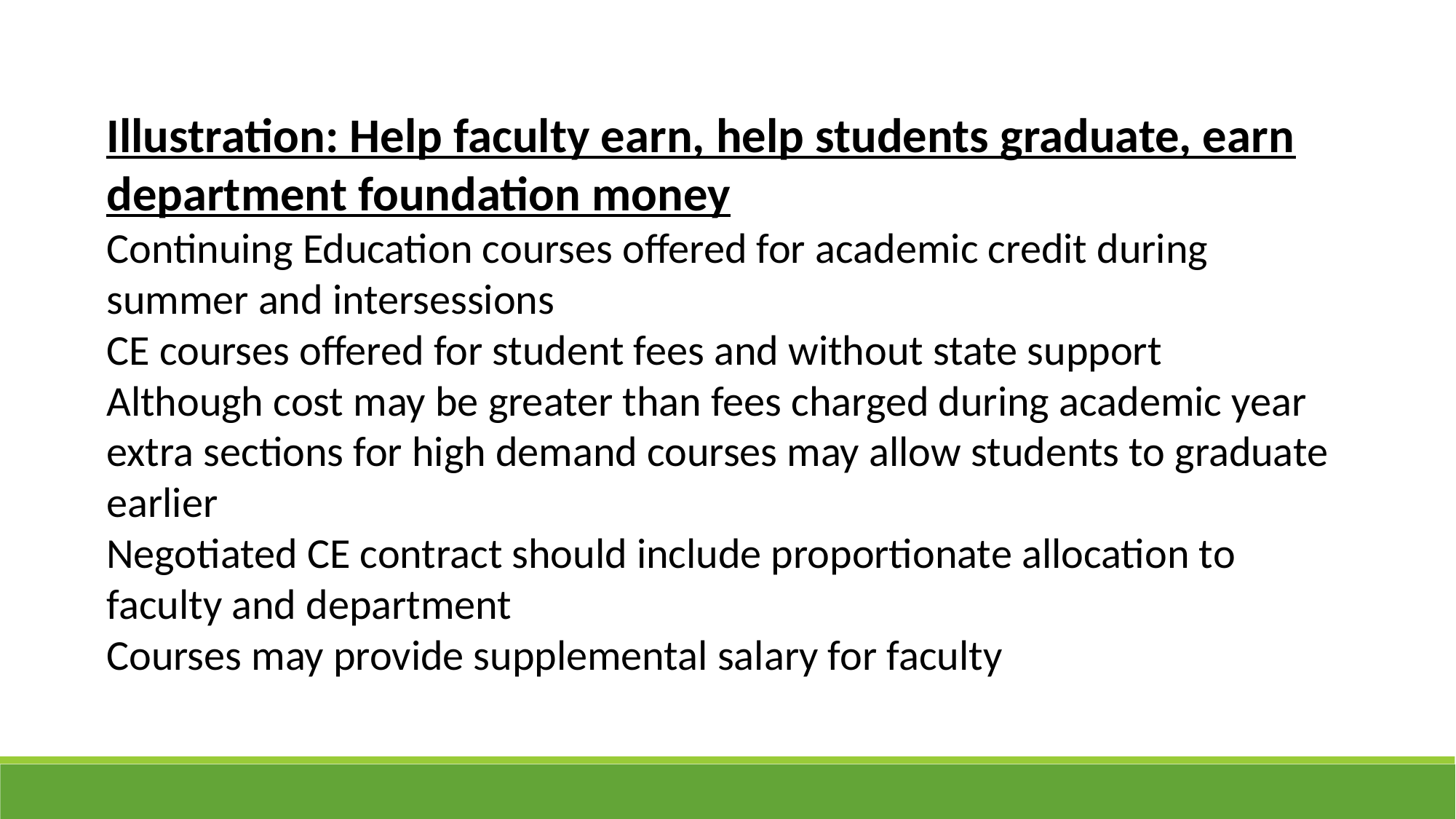

Illustration: Help faculty earn, help students graduate, earn department foundation money
Continuing Education courses offered for academic credit during summer and intersessions
CE courses offered for student fees and without state support
Although cost may be greater than fees charged during academic year extra sections for high demand courses may allow students to graduate earlier
Negotiated CE contract should include proportionate allocation to faculty and department
Courses may provide supplemental salary for faculty